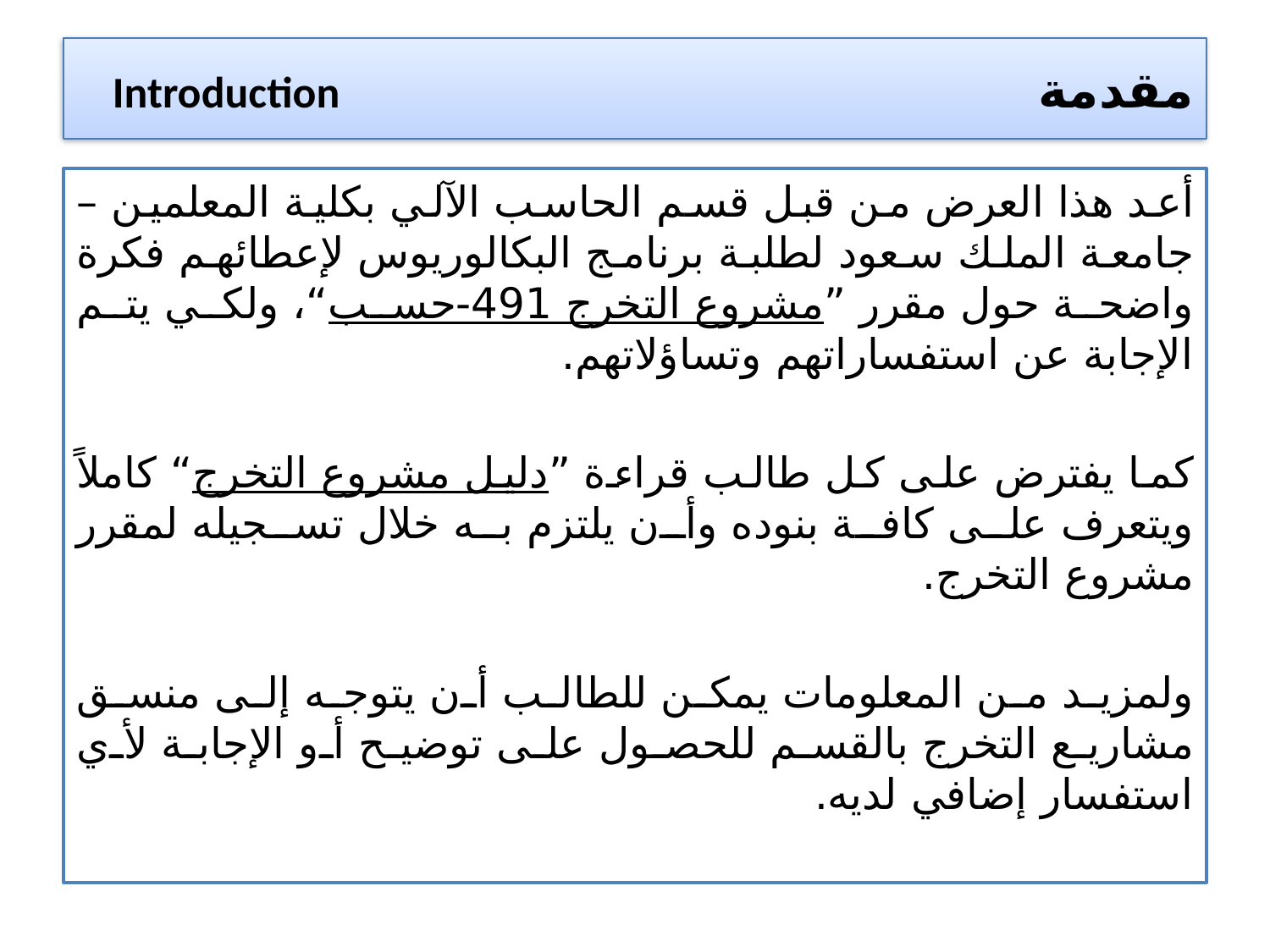

# مقدمة                        		                 Introduction
أعد هذا العرض من قبل قسم الحاسب الآلي بكلية المعلمين – جامعة الملك سعود لطلبة برنامج البكالوريوس لإعطائهم فكرة واضحة حول مقرر ”مشروع التخرج 491-حسب“، ولكي يتم الإجابة عن استفساراتهم وتساؤلاتهم.

كما يفترض على كل طالب قراءة ”دليل مشروع التخرج“ كاملاً ويتعرف على كافة بنوده وأن يلتزم به خلال تسجيله لمقرر مشروع التخرج.

ولمزيد من المعلومات يمكن للطالب أن يتوجه إلى منسق مشاريع التخرج بالقسم للحصول على توضيح أو الإجابة لأي استفسار إضافي لديه.